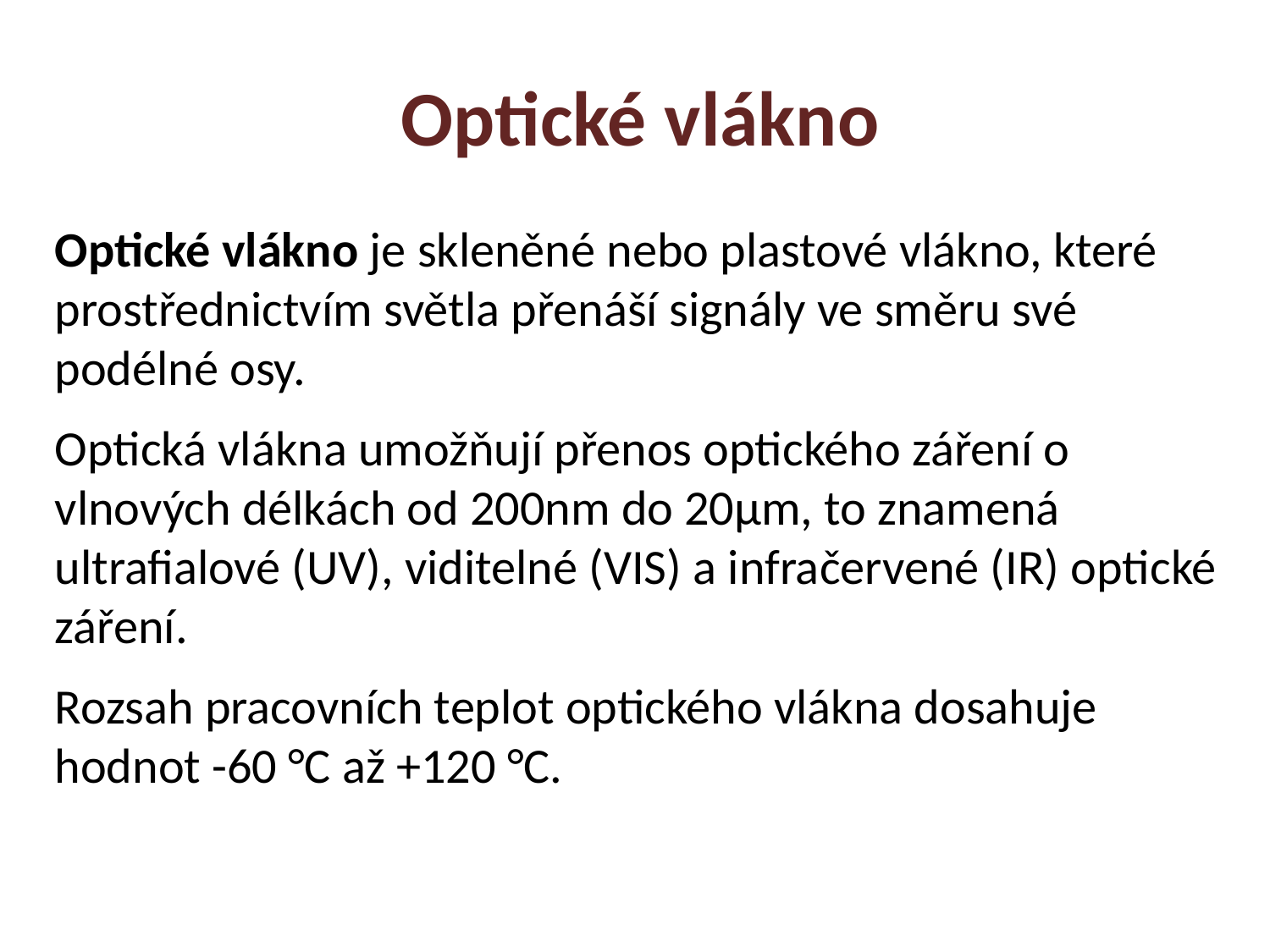

Optické vlákno
Optické vlákno je skleněné nebo plastové vlákno, které prostřednictvím světla přenáší signály ve směru své podélné osy.
Optická vlákna umožňují přenos optického záření o vlnových délkách od 200nm do 20µm, to znamená ultrafialové (UV), viditelné (VIS) a infračervené (IR) optické záření.
Rozsah pracovních teplot optického vlákna dosahuje hodnot -60 °C až +120 °C.